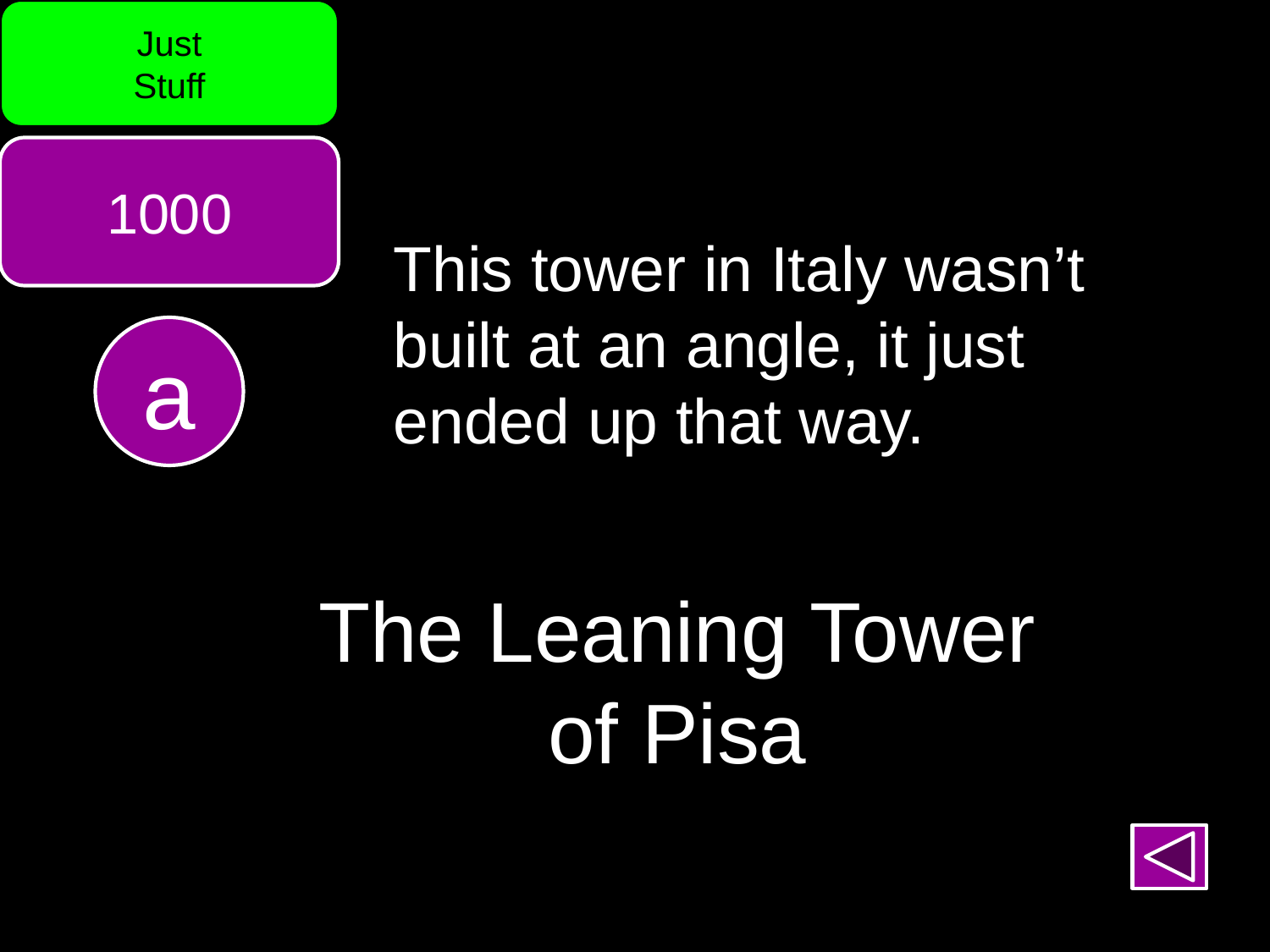

Just
Stuff
1000
This tower in Italy wasn’t built at an angle, it just ended up that way.
a
The Leaning Tower
of Pisa